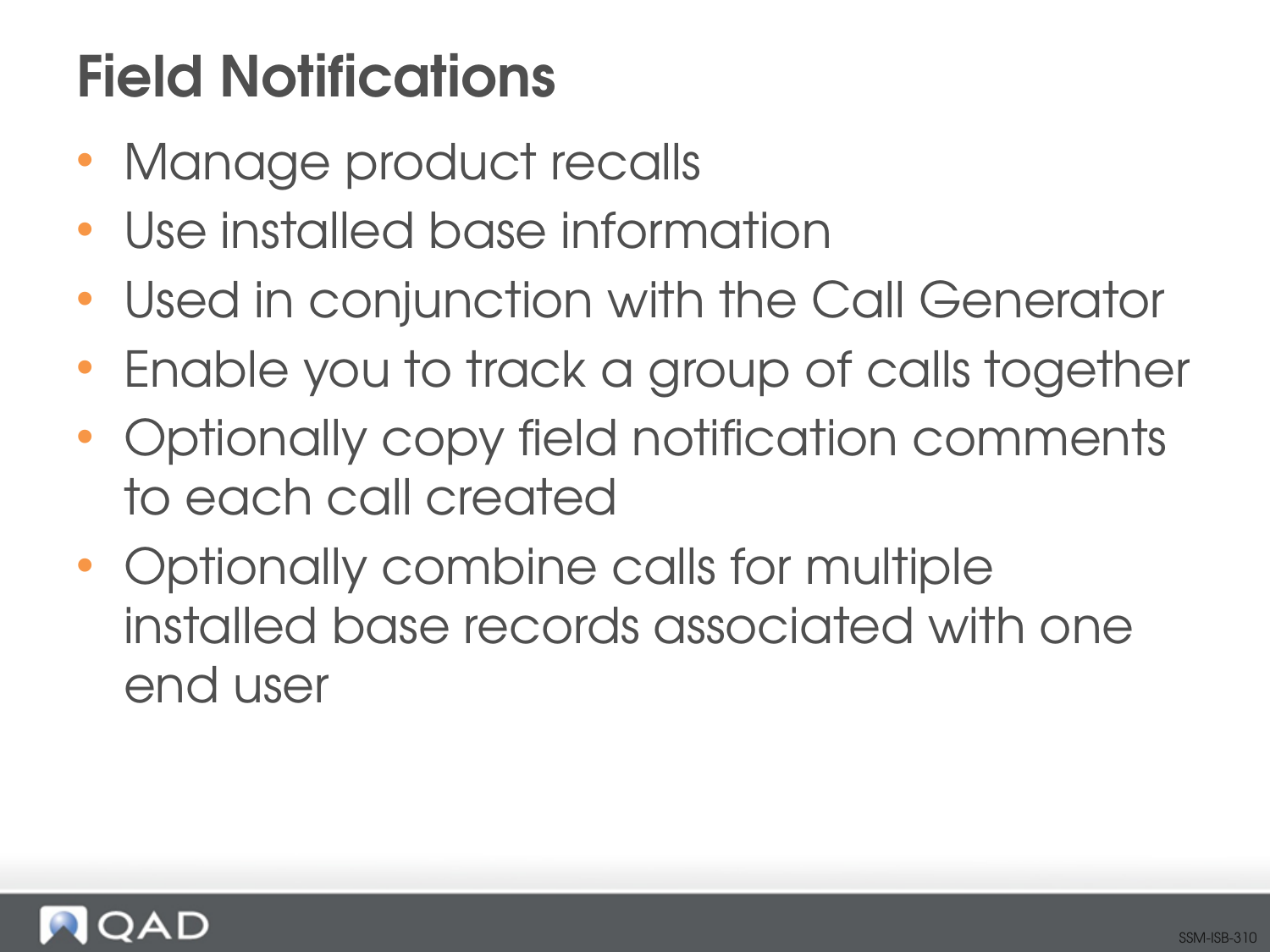

# Field Notifications
Manage product recalls
Use installed base information
Used in conjunction with the Call Generator
Enable you to track a group of calls together
Optionally copy field notification comments to each call created
Optionally combine calls for multiple installed base records associated with one end user

SSM-ISB-310